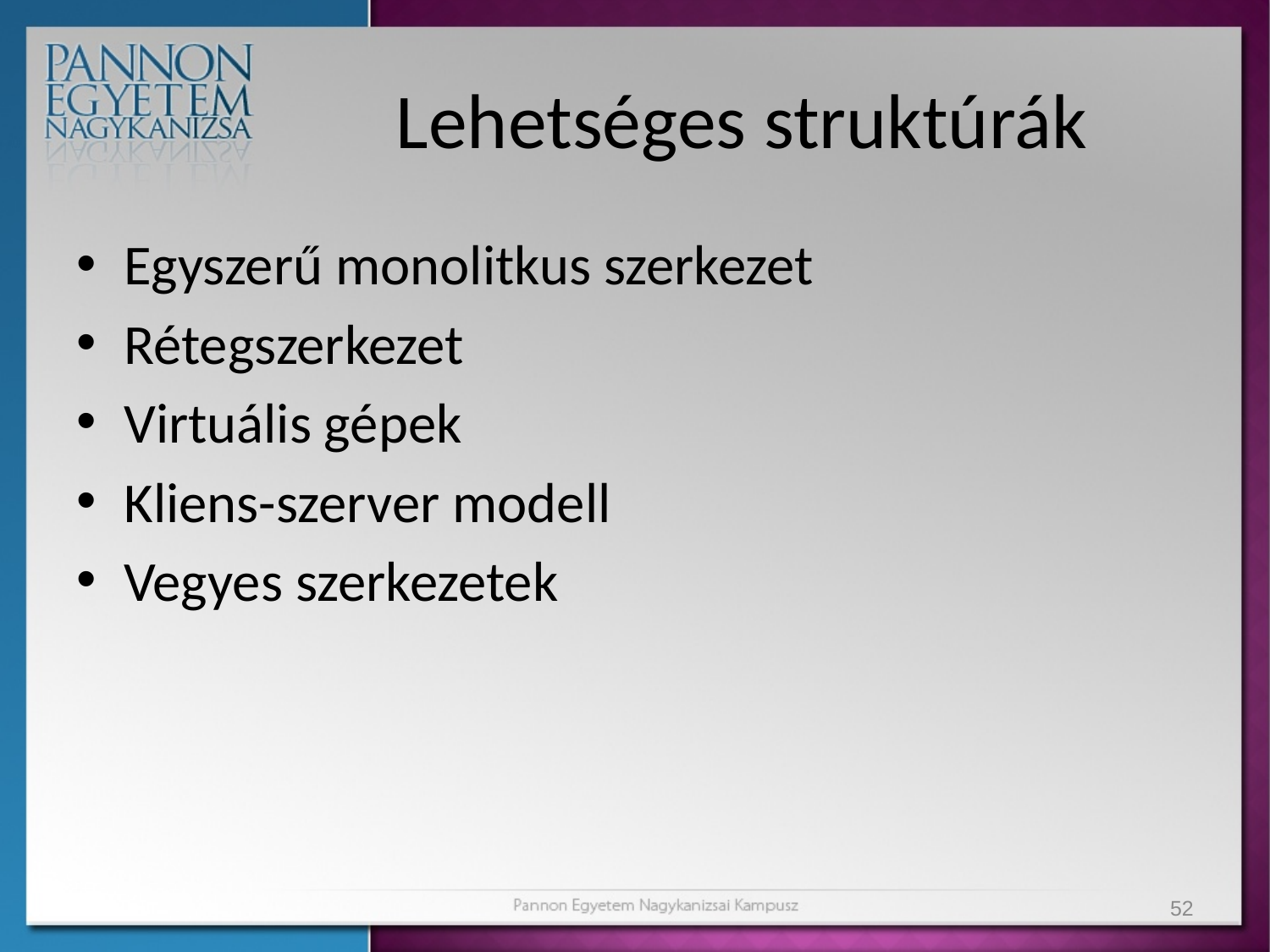

# Lehetséges struktúrák
Egyszerű monolitkus szerkezet
Rétegszerkezet
Virtuális gépek
Kliens-szerver modell
Vegyes szerkezetek
52